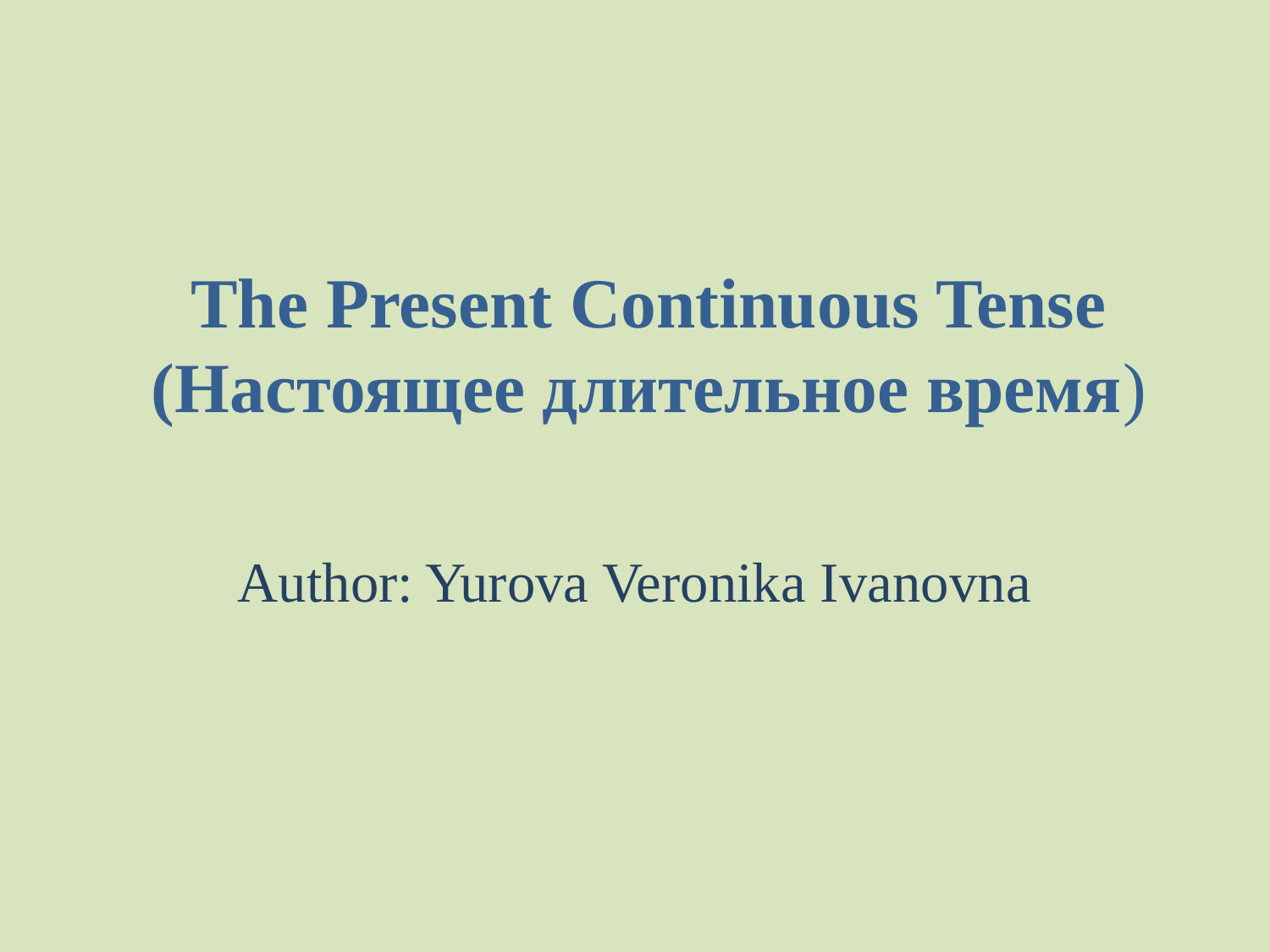

# The Present Continuous Tense (Настоящее длительное время)
Author: Yurova Veronika Ivanovna